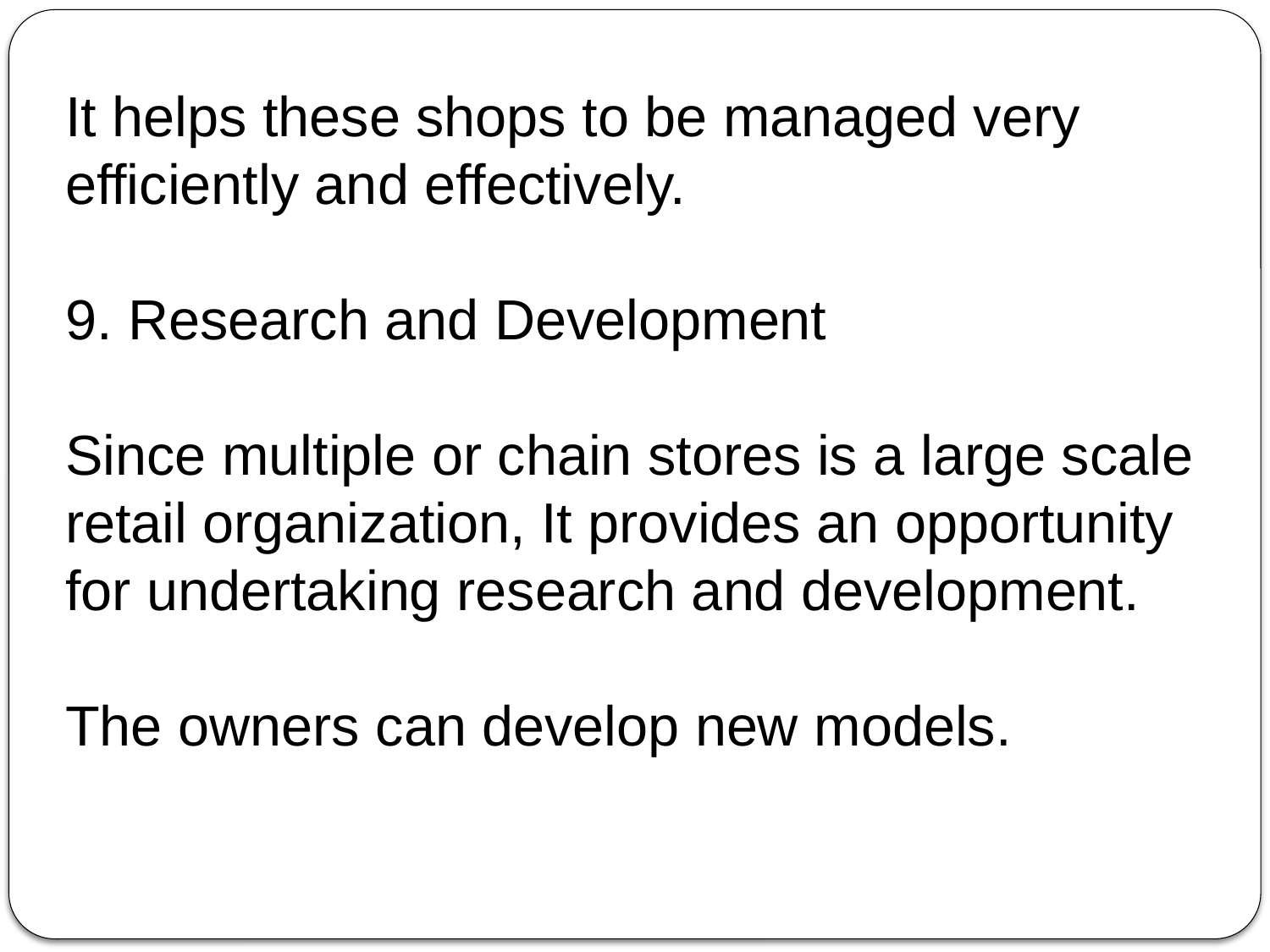

It helps these shops to be managed very efficiently and effectively.

9. Research and Development

Since multiple or chain stores is a large scale retail organization, It provides an opportunity for undertaking research and development.

The owners can develop new models.